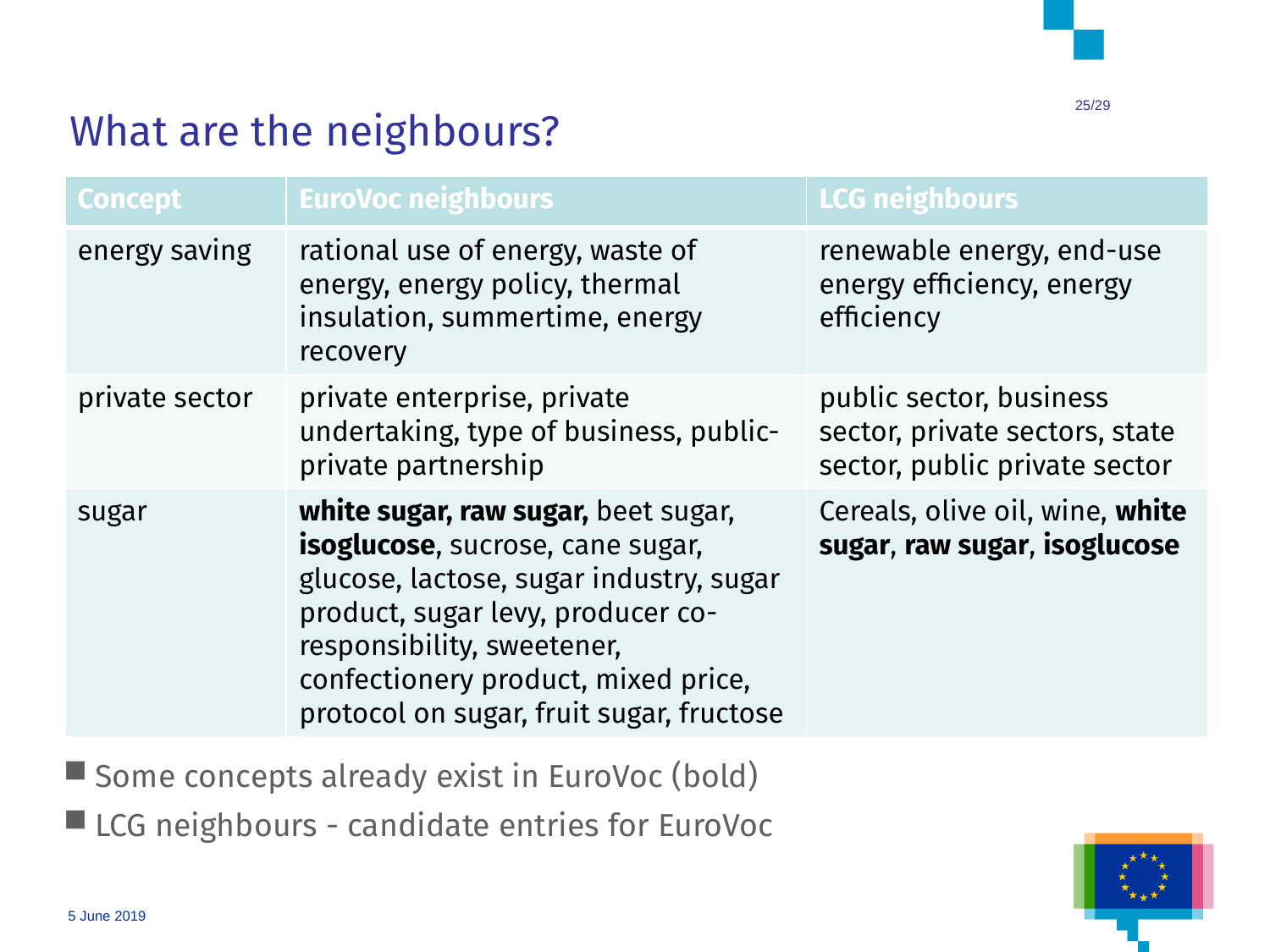

25/29
# What are the neighbours?
| Concept | EuroVoc neighbours | LCG neighbours |
| --- | --- | --- |
| energy saving | rational use of energy, waste of energy, energy policy, thermal insulation, summertime, energy recovery | renewable energy, end-use energy efficiency, energy efficiency |
| private sector | private enterprise, private undertaking, type of business, public-private partnership | public sector, business sector, private sectors, state sector, public private sector |
| sugar | white sugar, raw sugar, beet sugar, isoglucose, sucrose, cane sugar, glucose, lactose, sugar industry, sugar product, sugar levy, producer co-responsibility, sweetener, confectionery product, mixed price, protocol on sugar, fruit sugar, fructose | Cereals, olive oil, wine, white sugar, raw sugar, isoglucose |
Some concepts already exist in EuroVoc (bold)
LCG neighbours - candidate entries for EuroVoc

5 June 2019